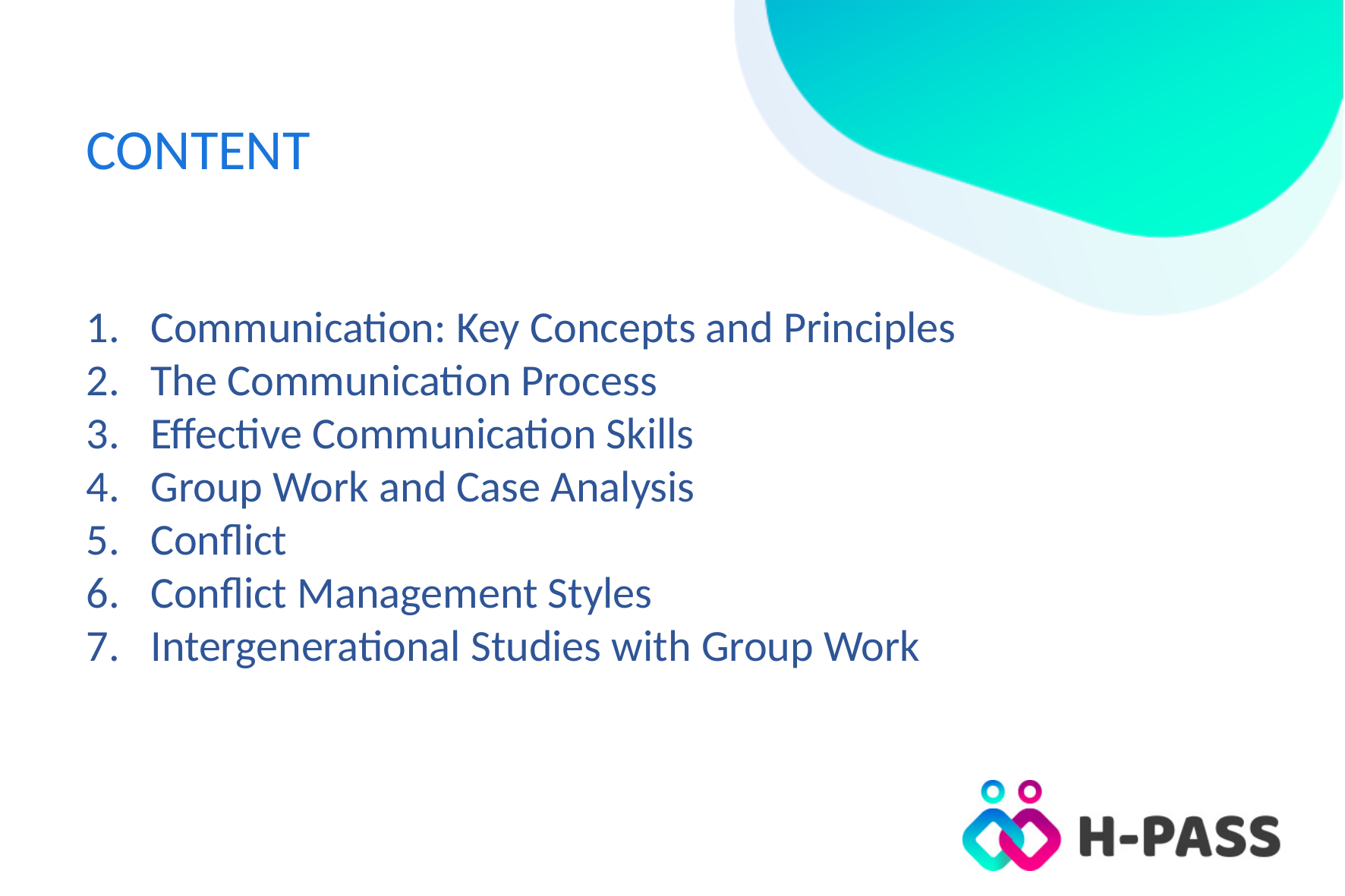

# CONTENT
Communication: Key Concepts and Principles
The Communication Process
Effective Communication Skills
Group Work and Case Analysis
Conflict
Conflict Management Styles
Intergenerational Studies with Group Work